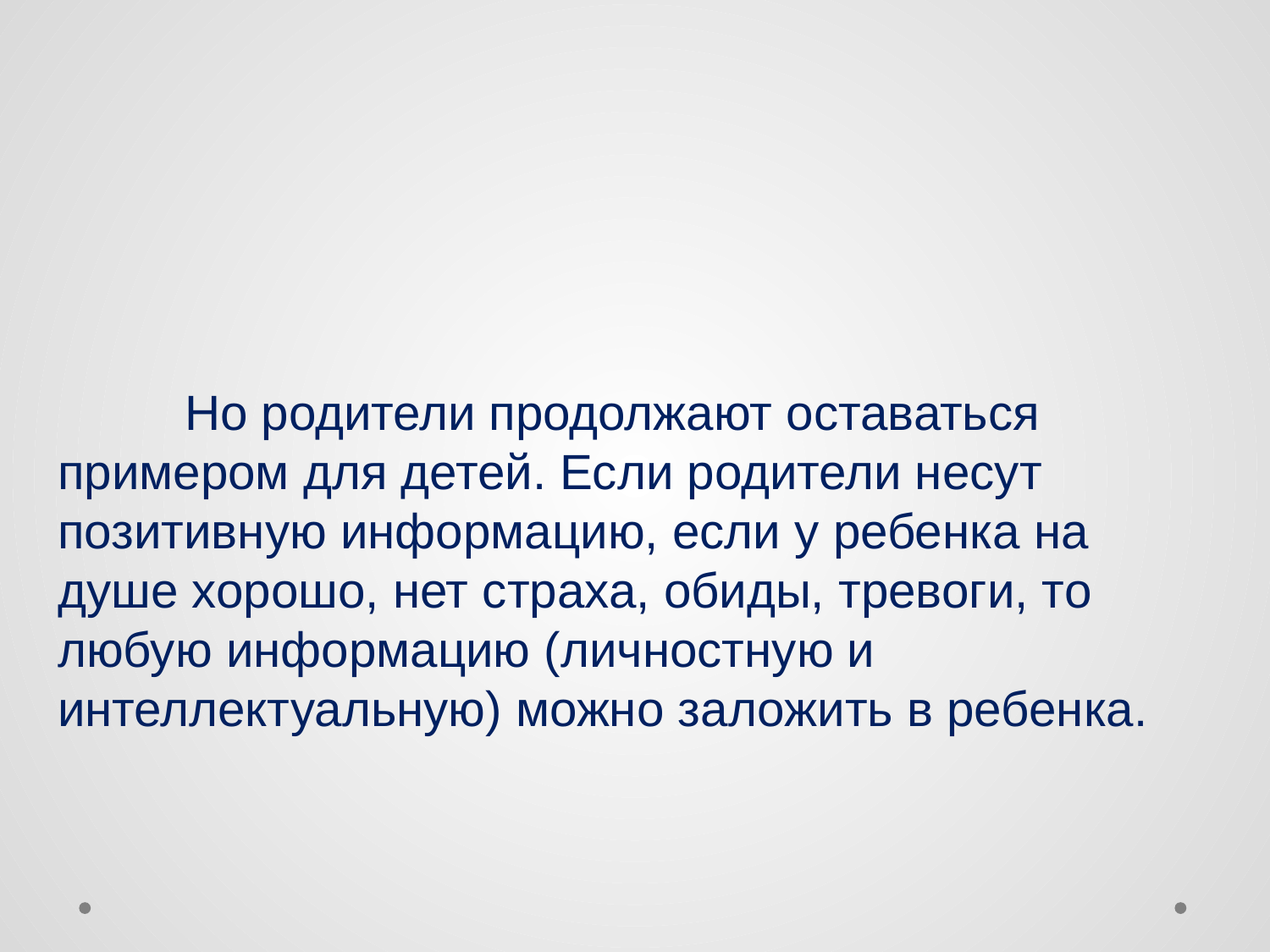

Но родители продолжают оставаться примером для детей. Если родители несут позитивную информацию, если у ребенка на душе хорошо, нет страха, обиды, тревоги, то любую информацию (личностную и интеллектуальную) можно заложить в ребенка.